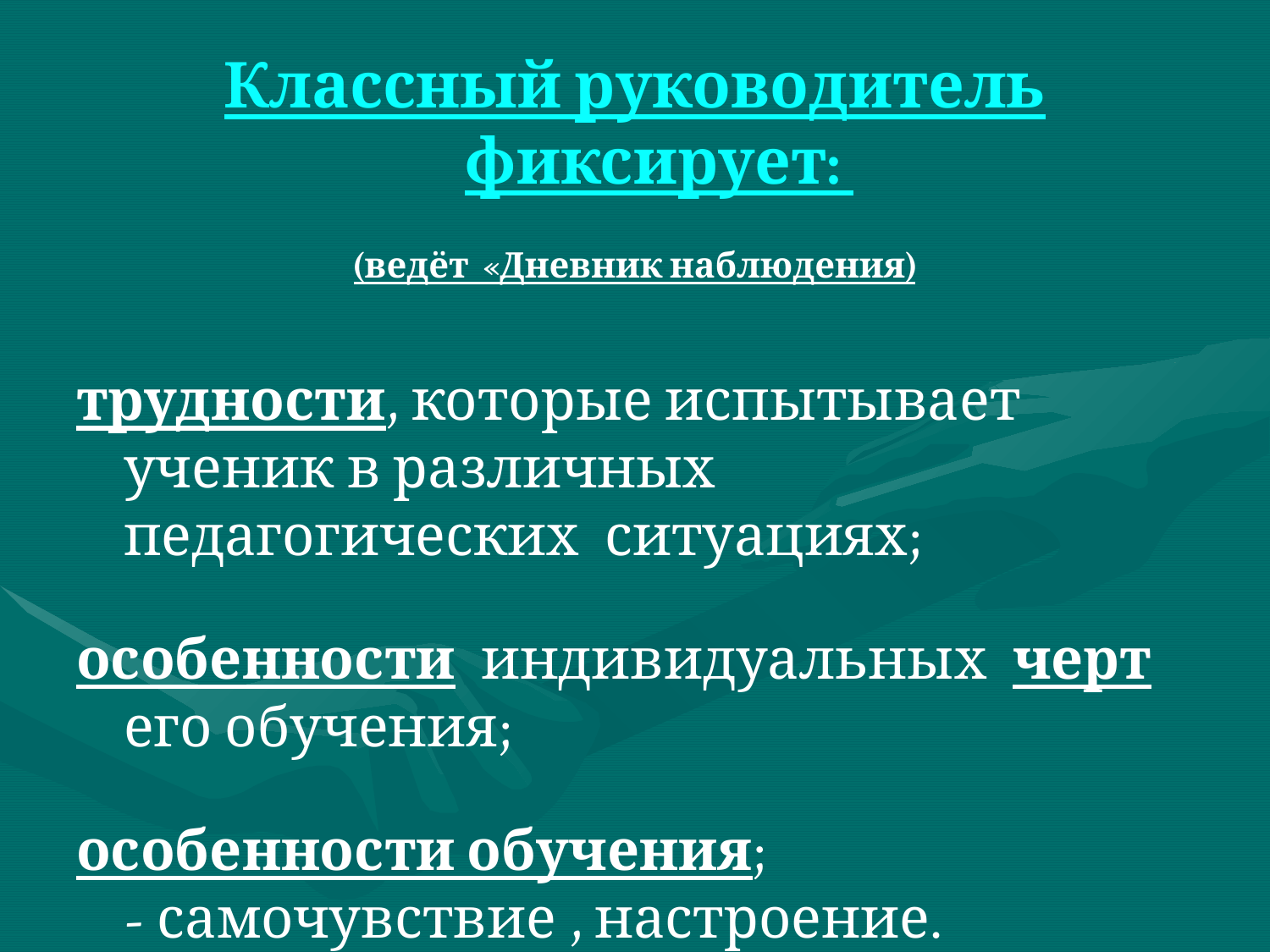

# Классный руководитель фиксирует:

(ведёт  «Дневник наблюдения)
трудности, которые испытывает ученик в различных  педагогических  ситуациях;

особенности  индивидуальных  черт  его обучения;

особенности обучения;
- самочувствие , настроение.